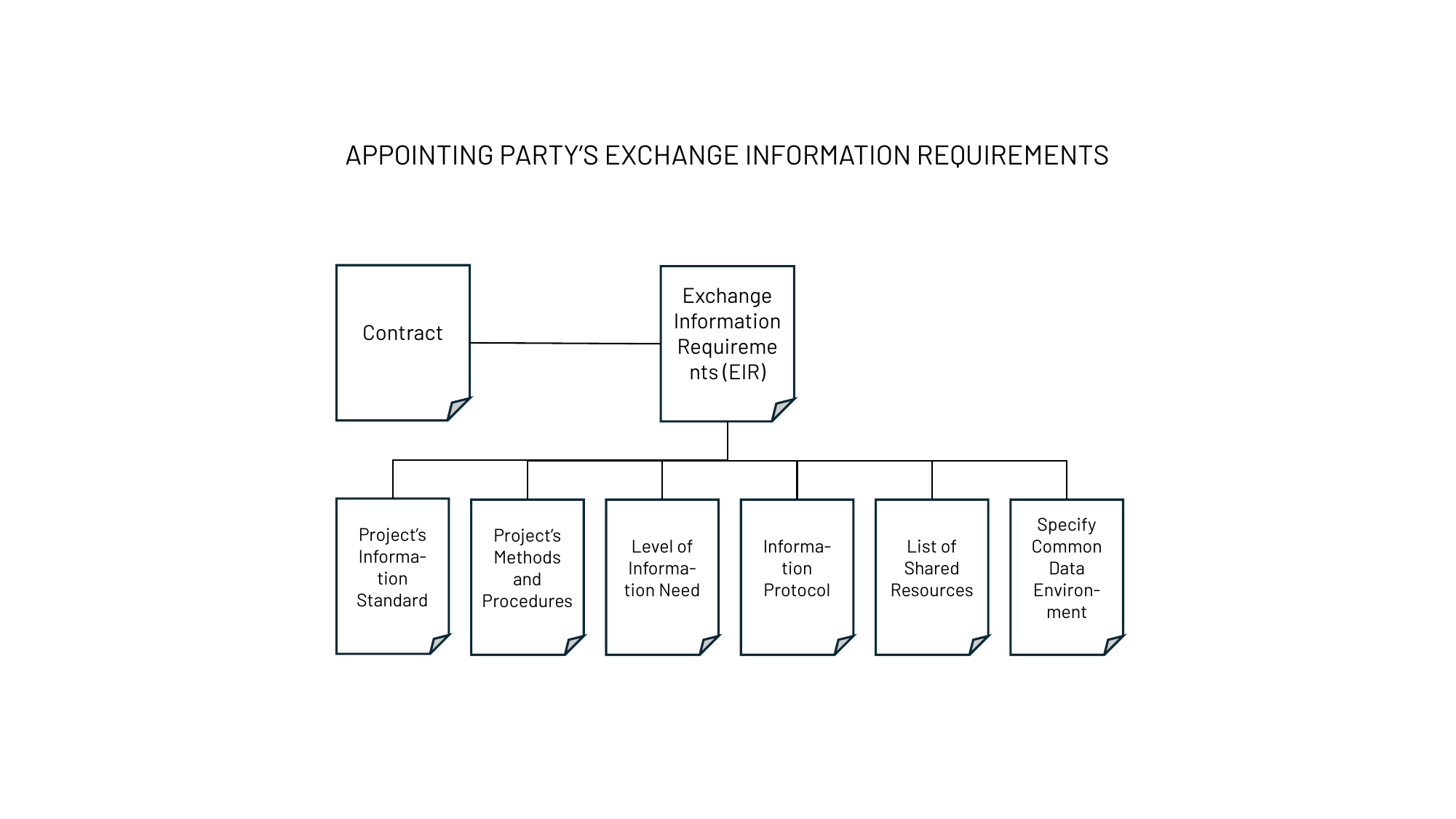

APPOINTING PARTY’S EXCHANGE INFORMATION REQUIREMENTS
Contract
Exchange Information Requirements (EIR)
Project’s Informa-tion Standard
Project’s Methods and Procedures
Level of Informa-tion Need
Informa-tion Protocol
List of Shared Resources
Specify Common Data Environ-ment